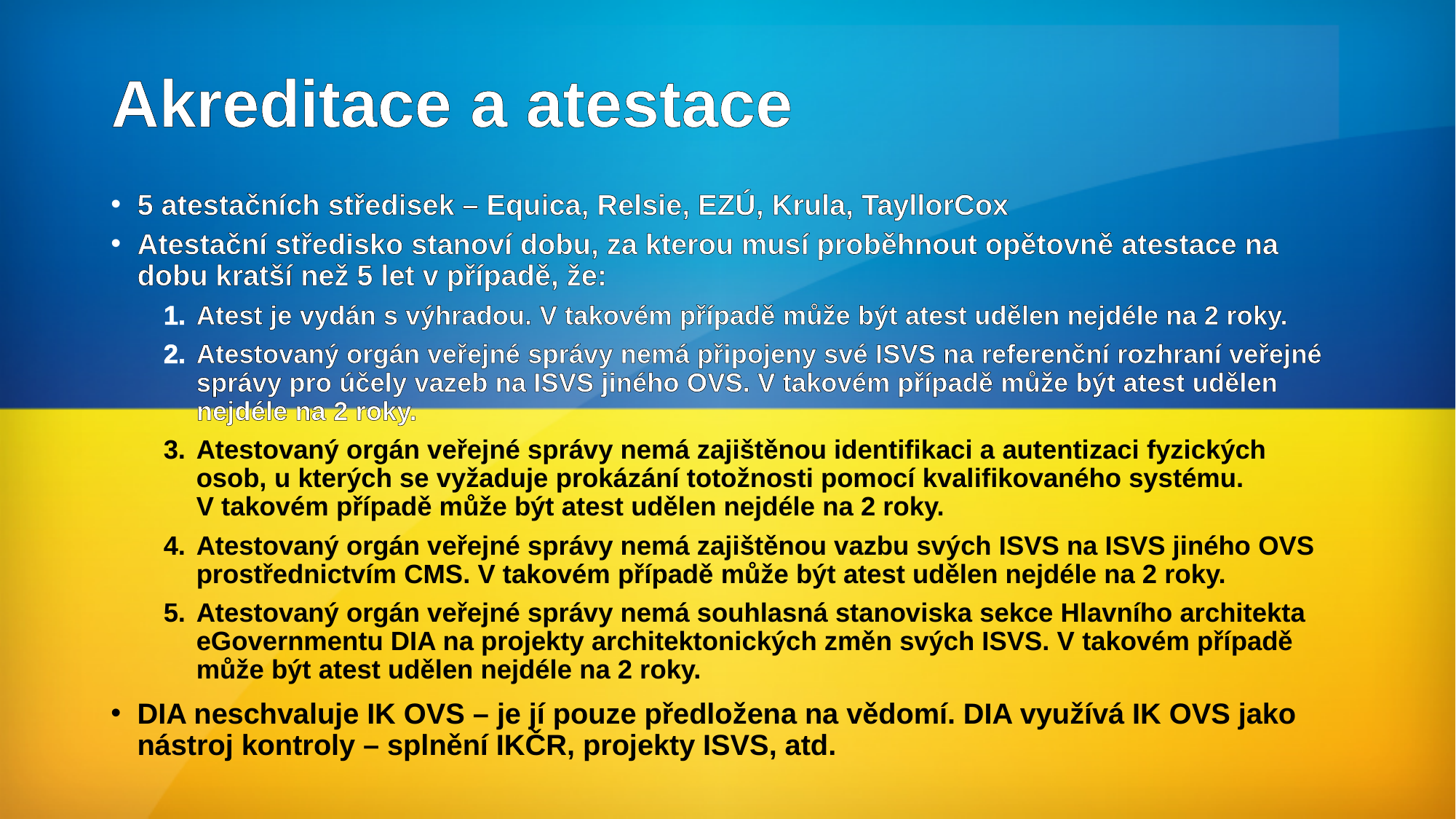

# Akreditace a atestace
5 atestačních středisek – Equica, Relsie, EZÚ, Krula, TayllorCox
Atestační středisko stanoví dobu, za kterou musí proběhnout opětovně atestace na dobu kratší než 5 let v případě, že:
Atest je vydán s výhradou. V takovém případě může být atest udělen nejdéle na 2 roky.
Atestovaný orgán veřejné správy nemá připojeny své ISVS na referenční rozhraní veřejné správy pro účely vazeb na ISVS jiného OVS. V takovém případě může být atest udělen nejdéle na 2 roky.
Atestovaný orgán veřejné správy nemá zajištěnou identifikaci a autentizaci fyzických osob, u kterých se vyžaduje prokázání totožnosti pomocí kvalifikovaného systému. V takovém případě může být atest udělen nejdéle na 2 roky.
Atestovaný orgán veřejné správy nemá zajištěnou vazbu svých ISVS na ISVS jiného OVS prostřednictvím CMS. V takovém případě může být atest udělen nejdéle na 2 roky.
Atestovaný orgán veřejné správy nemá souhlasná stanoviska sekce Hlavního architekta eGovernmentu DIA na projekty architektonických změn svých ISVS. V takovém případě může být atest udělen nejdéle na 2 roky.
DIA neschvaluje IK OVS – je jí pouze předložena na vědomí. DIA využívá IK OVS jako nástroj kontroly – splnění IKČR, projekty ISVS, atd.